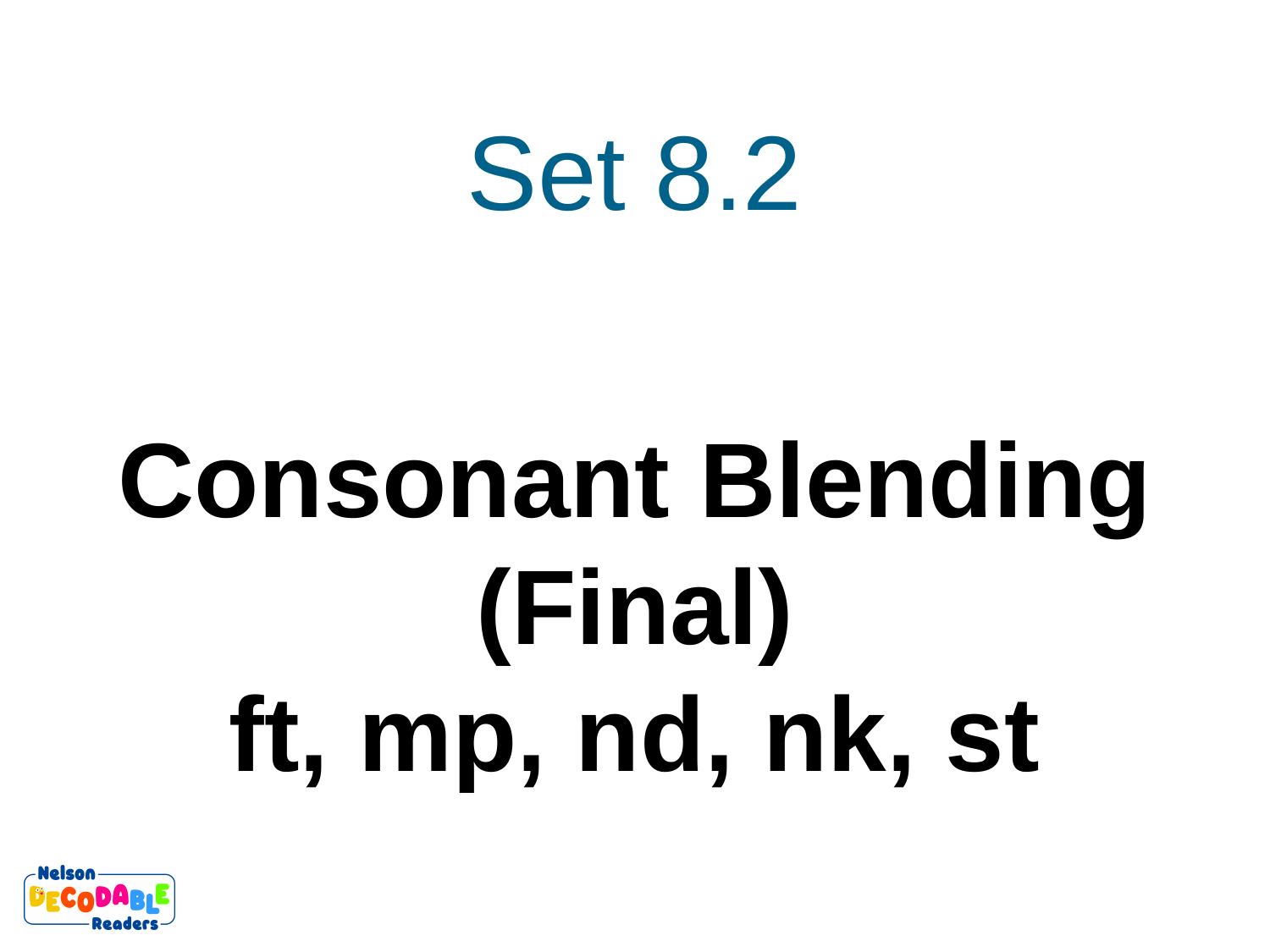

Set 8.2
Consonant Blending (Final)
ft, mp, nd, nk, st